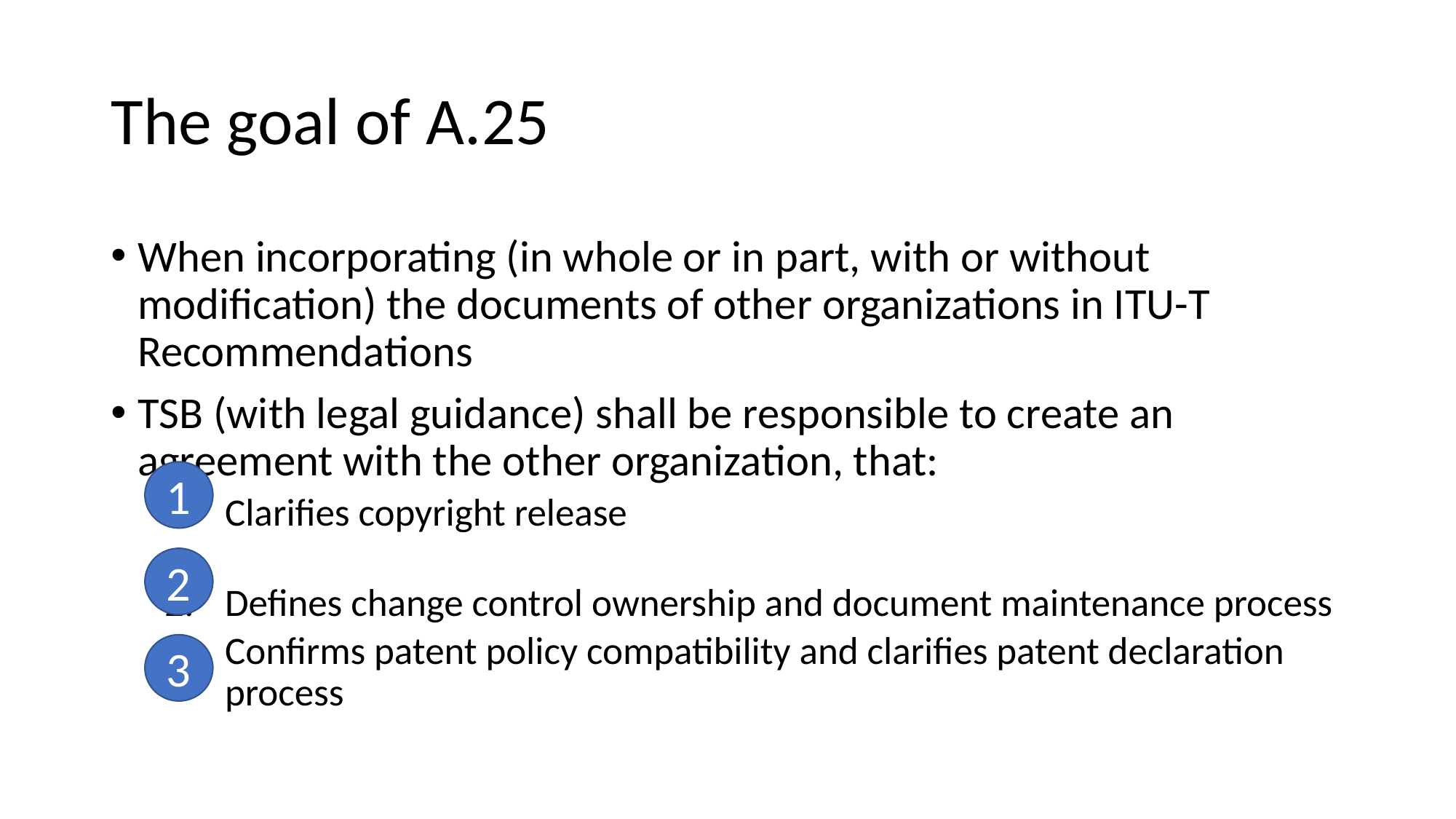

# The goal of A.25
When incorporating (in whole or in part, with or without modification) the documents of other organizations in ITU-T Recommendations
TSB (with legal guidance) shall be responsible to create an agreement with the other organization, that:
Clarifies copyright release
Defines change control ownership and document maintenance process
Confirms patent policy compatibility and clarifies patent declaration process
1
2
3